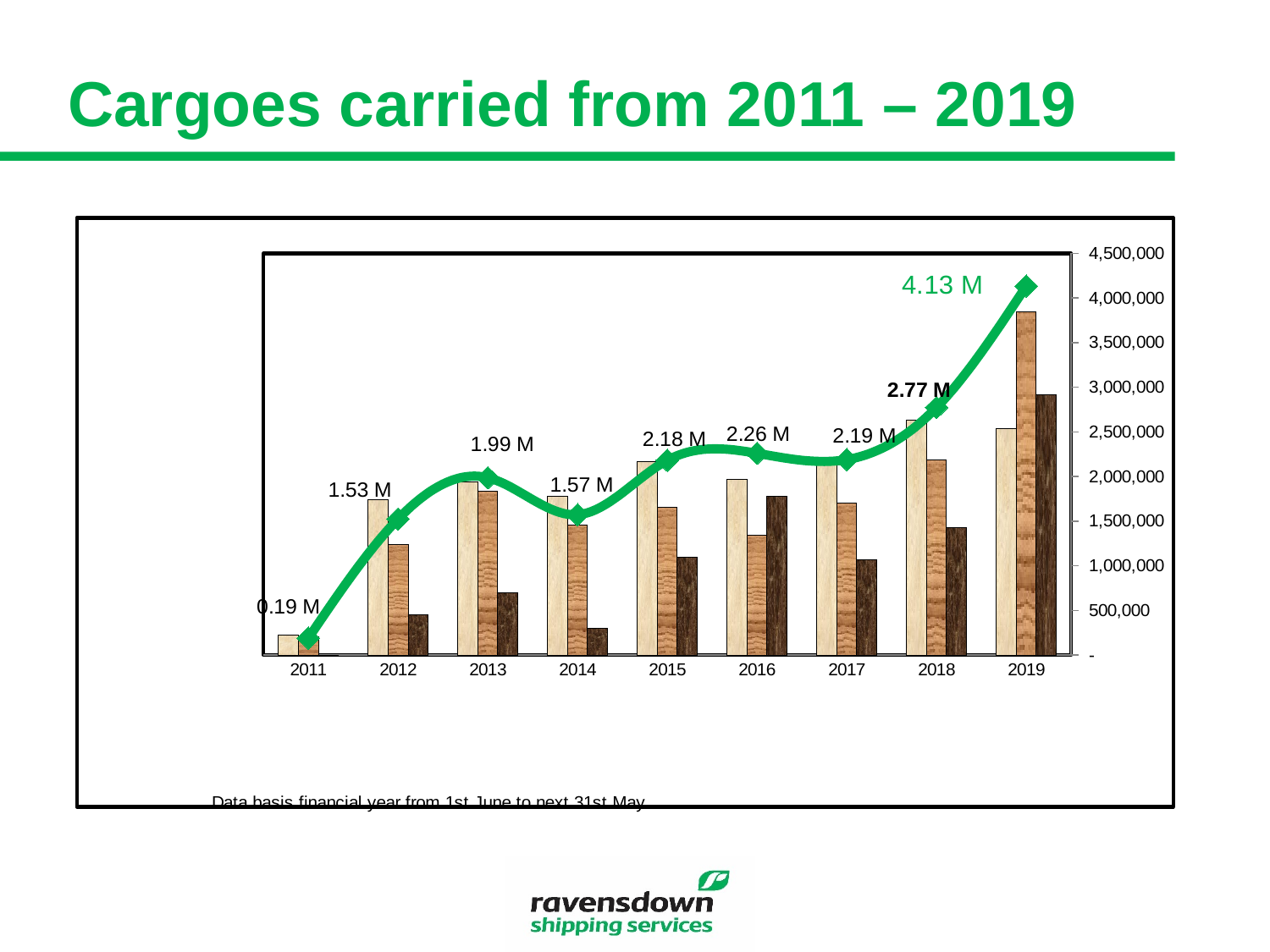

# Cargoes carried from 2011 – 2019

### Chart

| Category | Fertilizers in MT | Logs in JAS | Others in MT | Total |
|---|---|---|---|---|
| 2011 | 100000.0 | 90000.0 | None | 190000.0 |
| 2012 | 775000.0 | 550000.0 | 200000.0 | 1525000.0 |
| 2013 | 863562.0 | 814926.0 | 308258.0 | 1986746.0 |
| 2014 | 792530.0 | 646444.0 | 133544.0 | 1572518.0 |
| 2015 | 961771.0 | 734051.0 | 486553.0 | 2182375.0 |
| 2016 | 873119.0 | 595866.0 | 791090.0 | 2260075.0 |
| 2017 | 957338.0 | 757437.0 | 475004.0 | 2189779.0 |
| 2018 | 1168262.0 | 972176.0 | 633343.0 | 2773781.0 |
| 2019 | 1128620.0 | 1708968.0 | 1296346.0 | 4133934.0 |